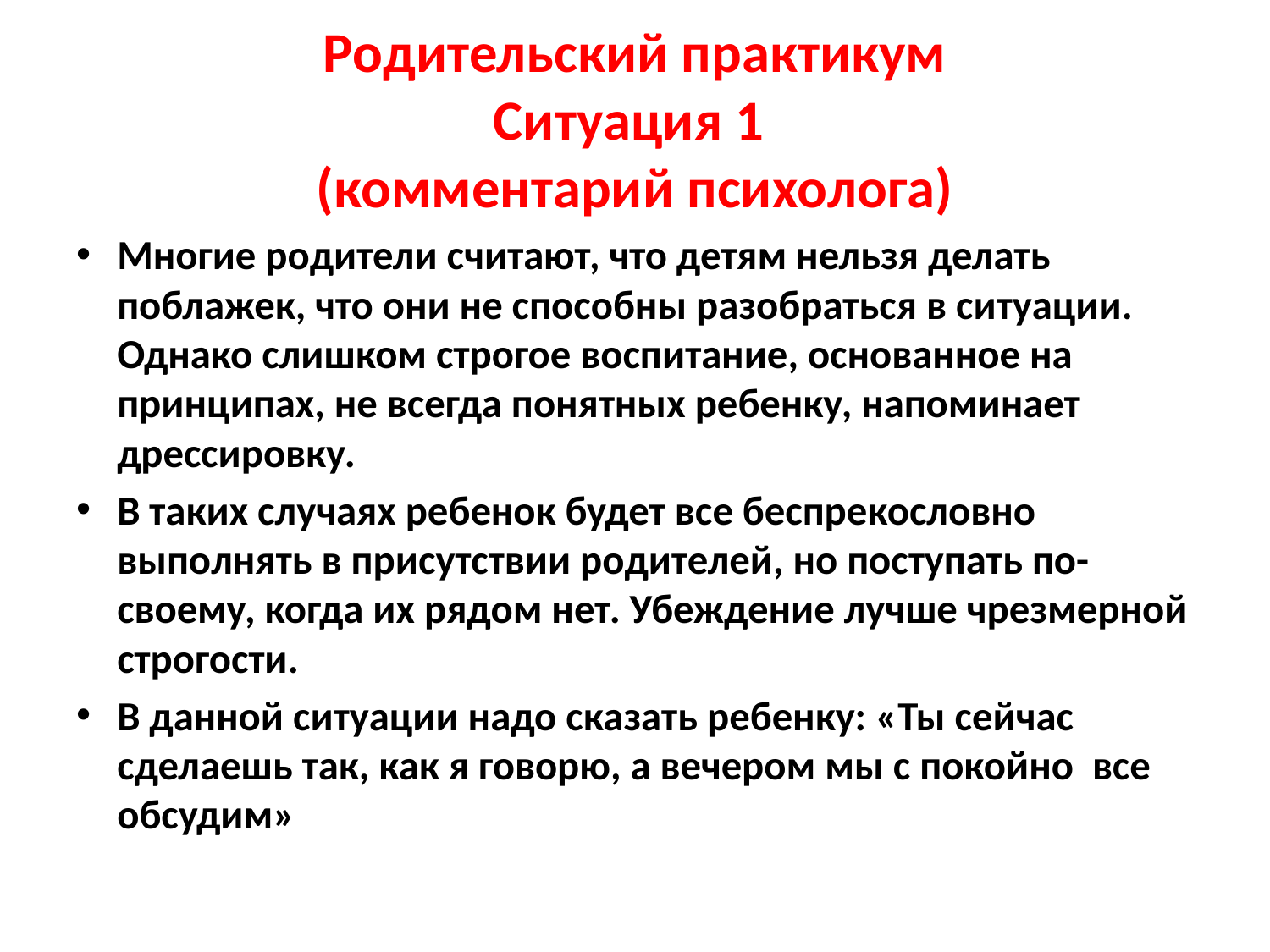

# Родительский практикум Ситуация 1 (комментарий психолога)
Многие родители считают, что детям нельзя делать поблажек, что они не способны разобраться в ситуации. Однако слишком строгое воспитание, основанное на принципах, не всегда понятных ребенку, напоминает дрессировку.
В таких случаях ребенок будет все беспрекословно  выполнять в присутствии родителей, но поступать по-своему, когда их рядом нет. Убеждение лучше чрезмерной строгости.
В данной ситуации надо сказать ребенку: «Ты сейчас сделаешь так, как я говорю, а вечером мы с покойно  все обсудим»